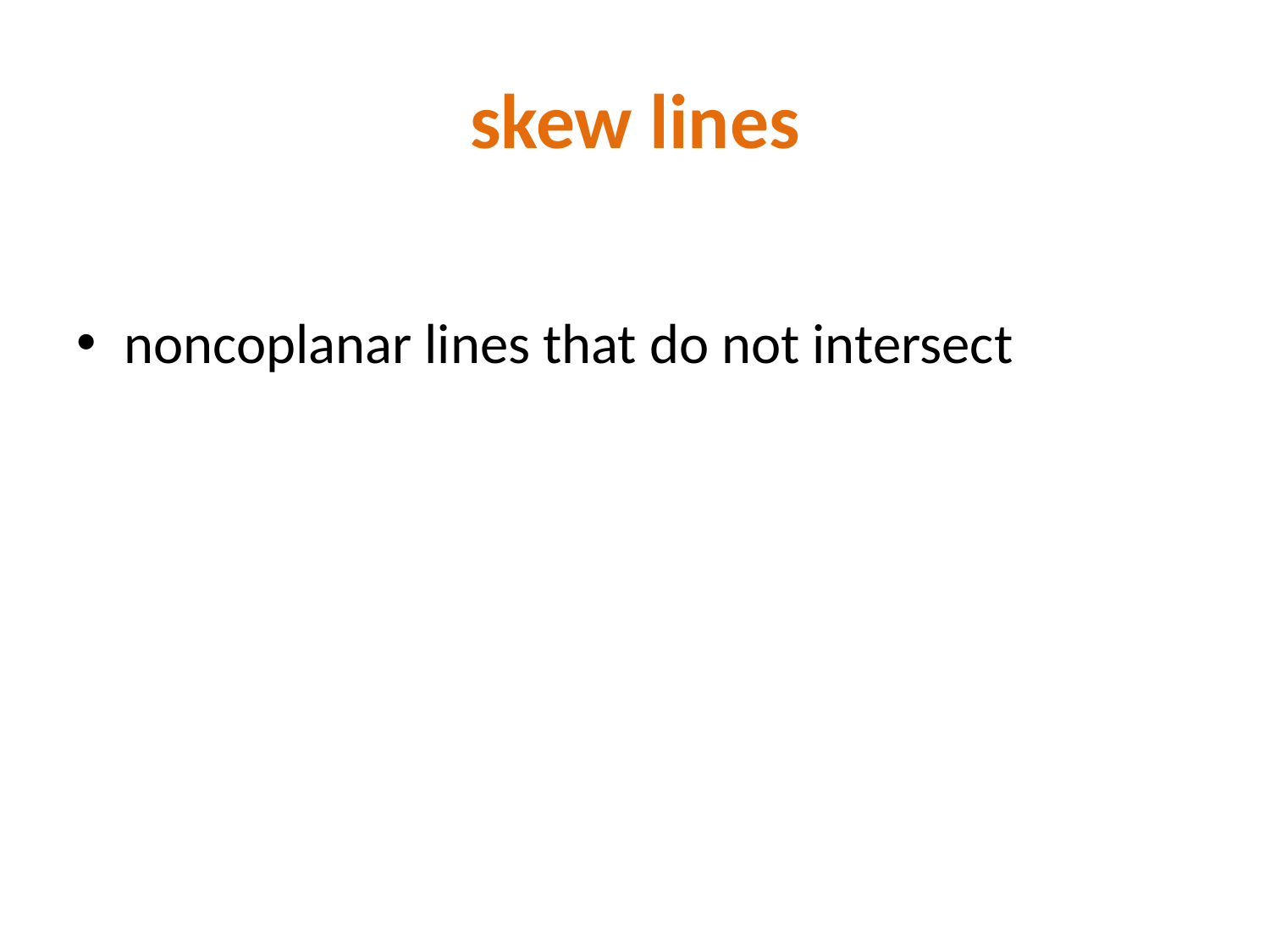

# skew lines

noncoplanar lines that do not intersect